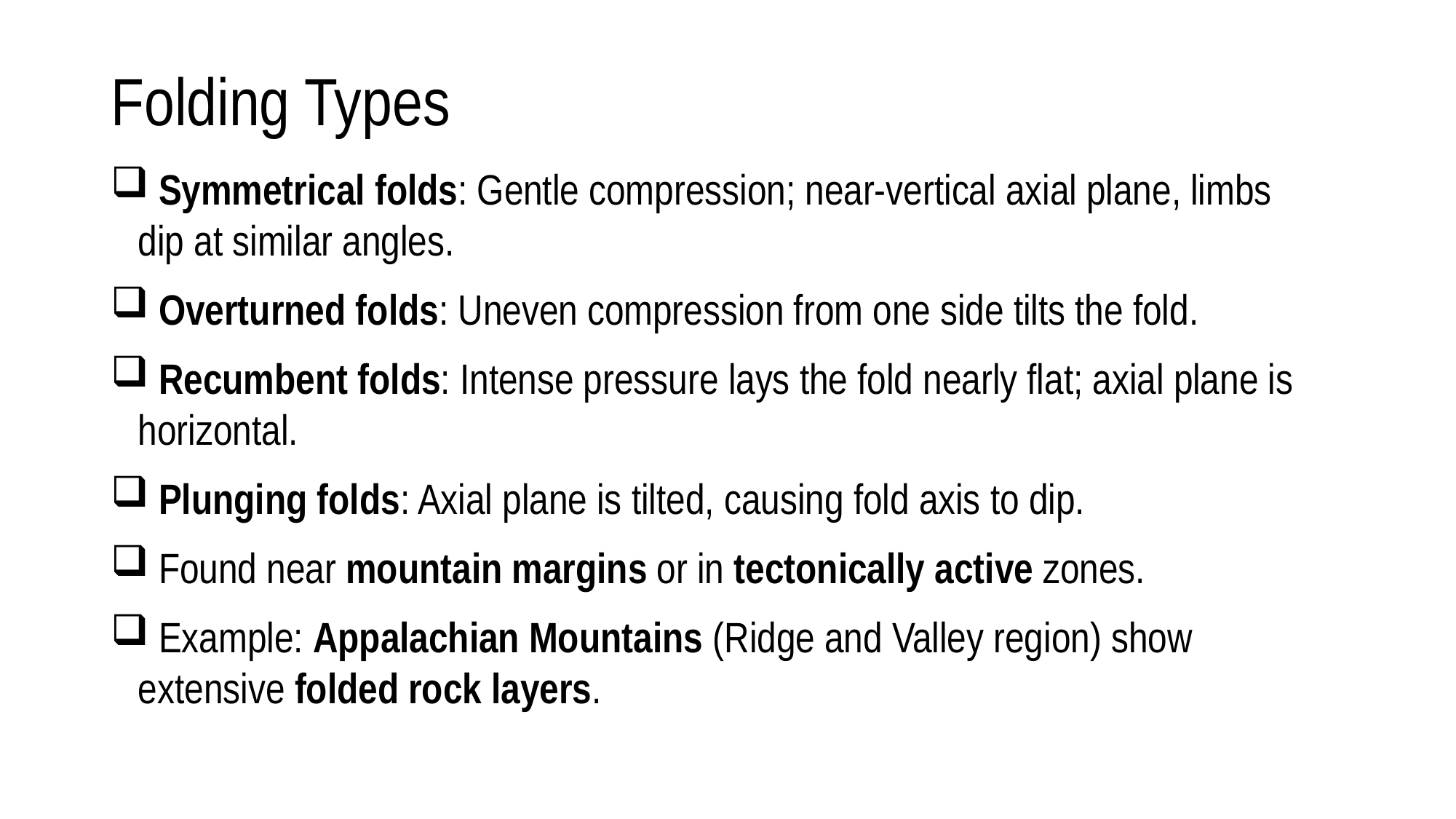

# Folding Types
 Symmetrical folds: Gentle compression; near-vertical axial plane, limbs dip at similar angles.
 Overturned folds: Uneven compression from one side tilts the fold.
 Recumbent folds: Intense pressure lays the fold nearly flat; axial plane is horizontal.
 Plunging folds: Axial plane is tilted, causing fold axis to dip.
 Found near mountain margins or in tectonically active zones.
 Example: Appalachian Mountains (Ridge and Valley region) show extensive folded rock layers.